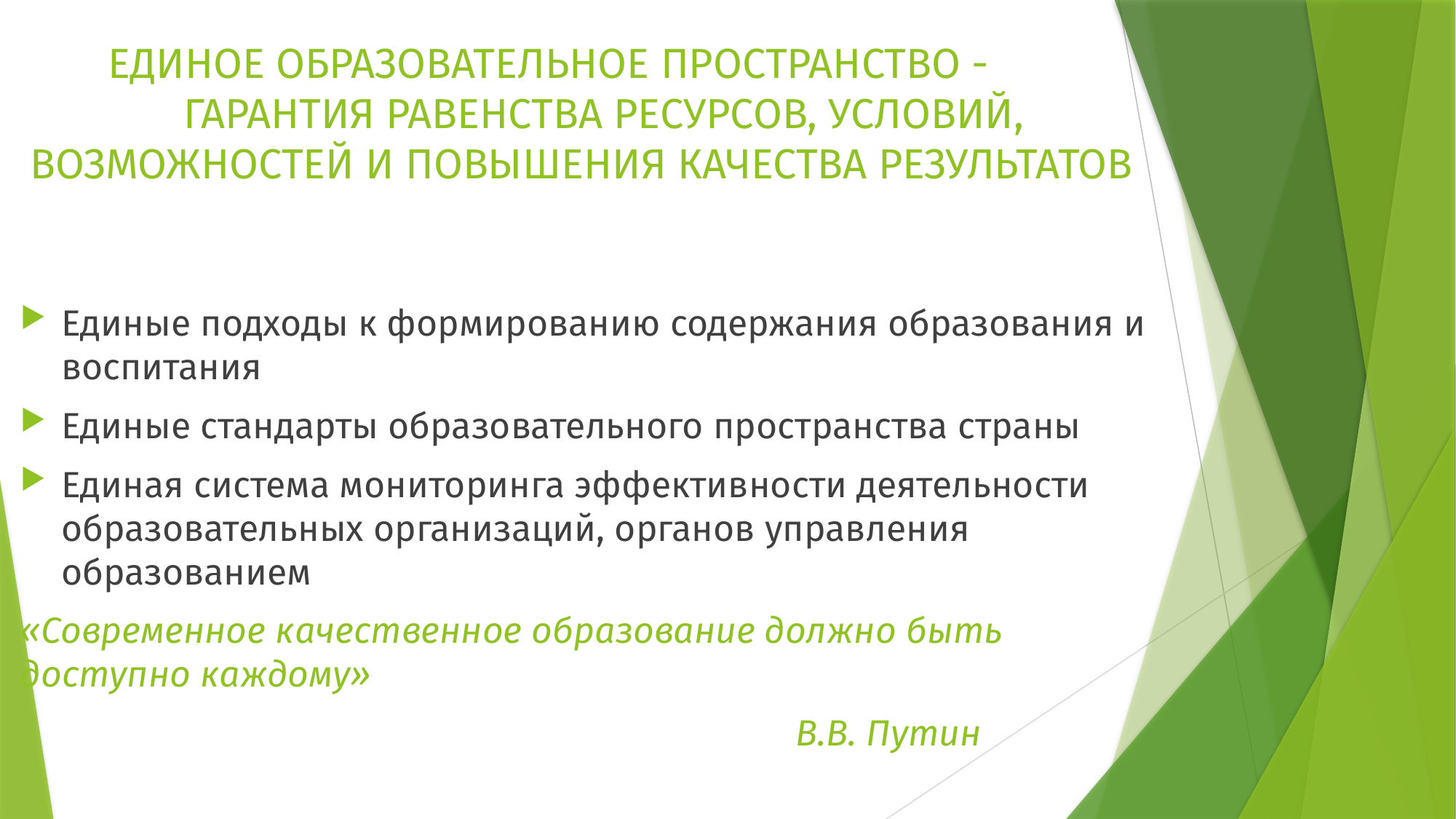

# ЕДИНОЕ ОБРАЗОВАТЕЛЬНОЕ ПРОСТРАНСТВО - ГАРАНТИЯ РАВЕНСТВА РЕСУРСОВ, УСЛОВИЙ, ВОЗМОЖНОСТЕЙ И ПОВЫШЕНИЯ КАЧЕСТВА РЕЗУЛЬТАТОВ
Единые подходы к формированию содержания образования и воспитания
Единые стандарты образовательного пространства страны
Единая система мониторинга эффективности деятельности образовательных организаций, органов управления образованием
«Современное качественное образование должно быть доступно каждому»
                                                                                  В.В. Путин